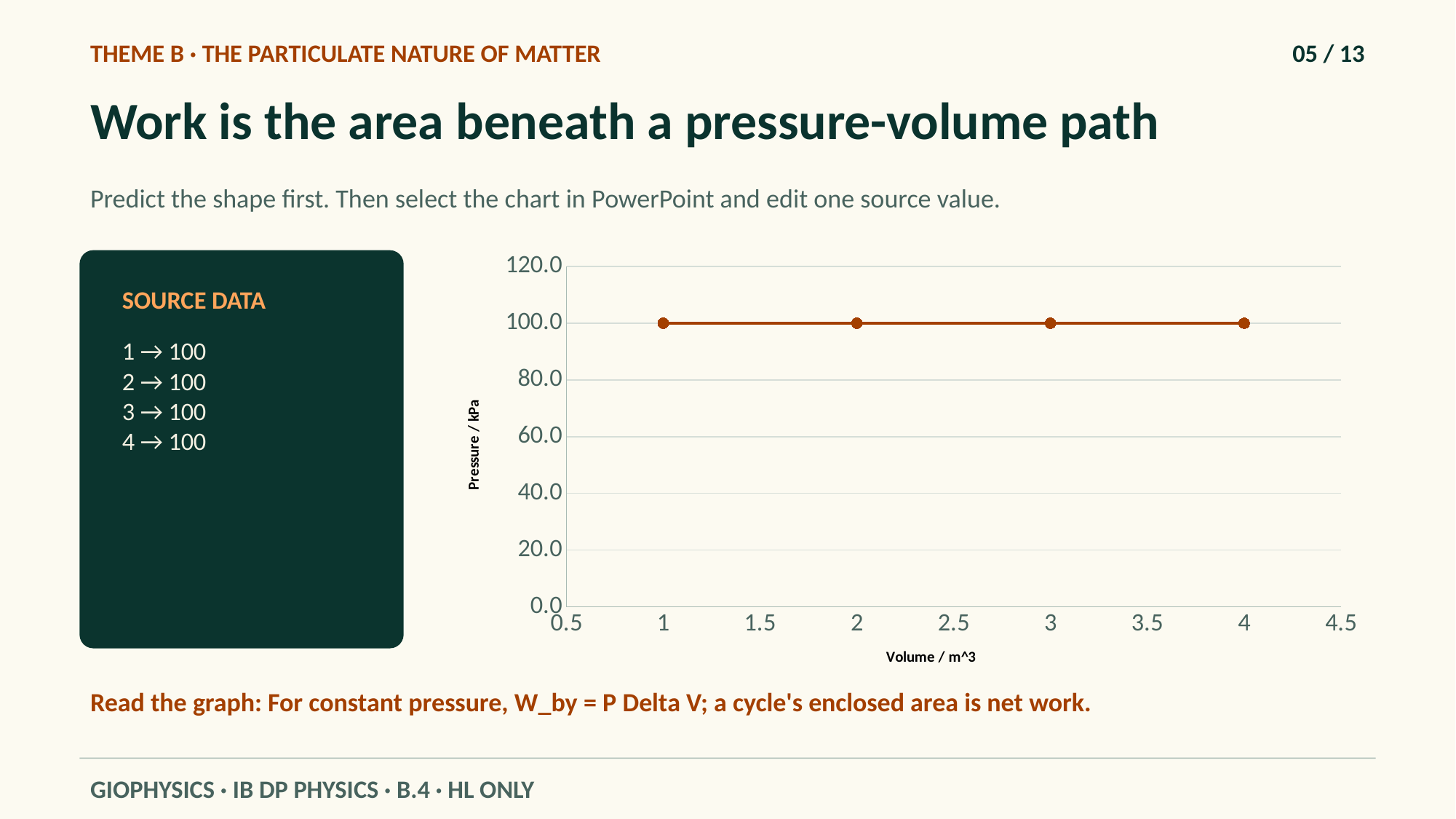

THEME B · THE PARTICULATE NATURE OF MATTER
05 / 13
Work is the area beneath a pressure-volume path
Predict the shape first. Then select the chart in PowerPoint and edit one source value.

### Chart

| Category |  |
|---|---|
SOURCE DATA
1 → 100
2 → 100
3 → 100
4 → 100
Read the graph: For constant pressure, W_by = P Delta V; a cycle's enclosed area is net work.

GIOPHYSICS · IB DP PHYSICS · B.4 · HL ONLY